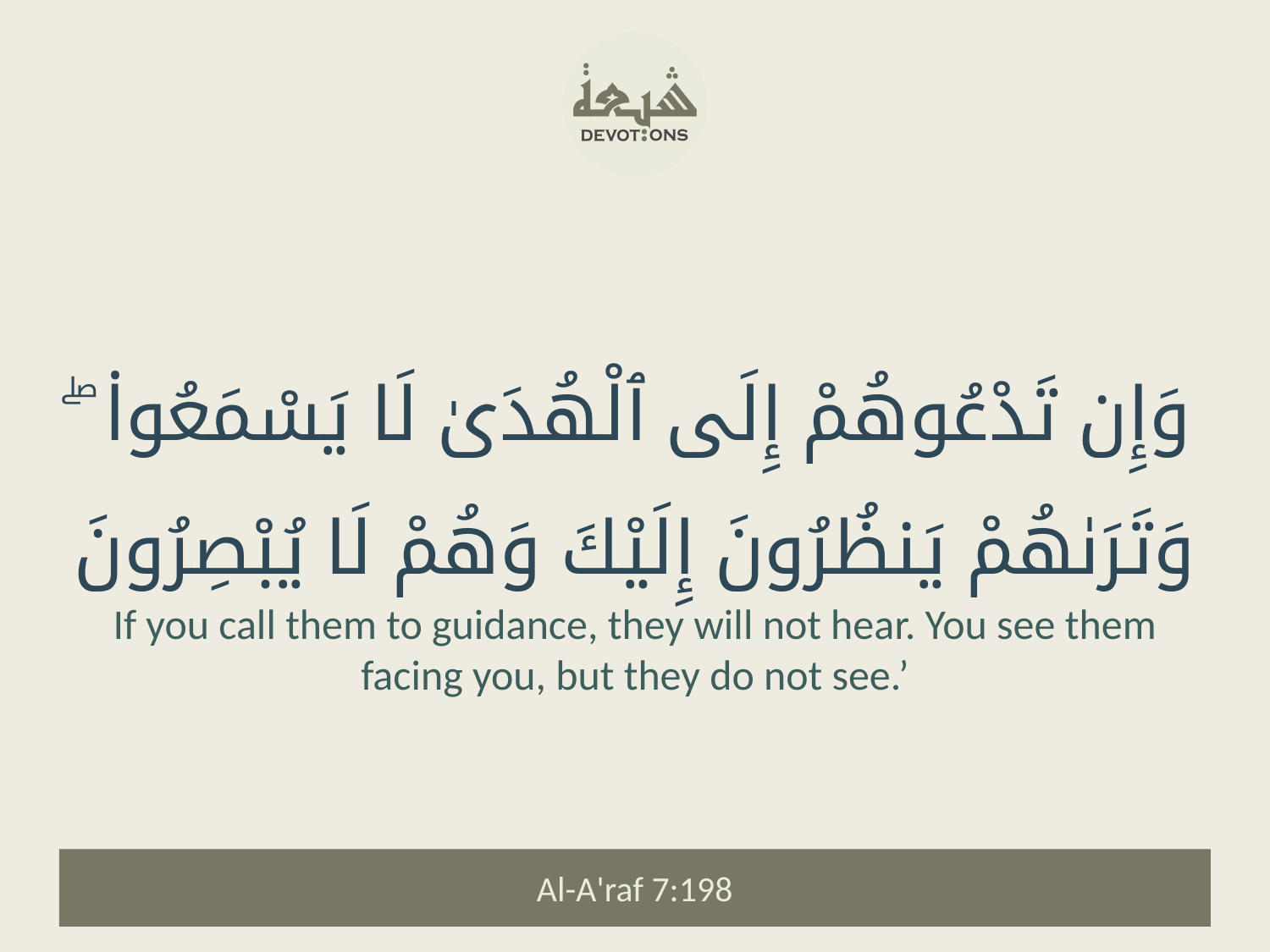

وَإِن تَدْعُوهُمْ إِلَى ٱلْهُدَىٰ لَا يَسْمَعُوا۟ ۖ وَتَرَىٰهُمْ يَنظُرُونَ إِلَيْكَ وَهُمْ لَا يُبْصِرُونَ
If you call them to guidance, they will not hear. You see them facing you, but they do not see.’
Al-A'raf 7:198